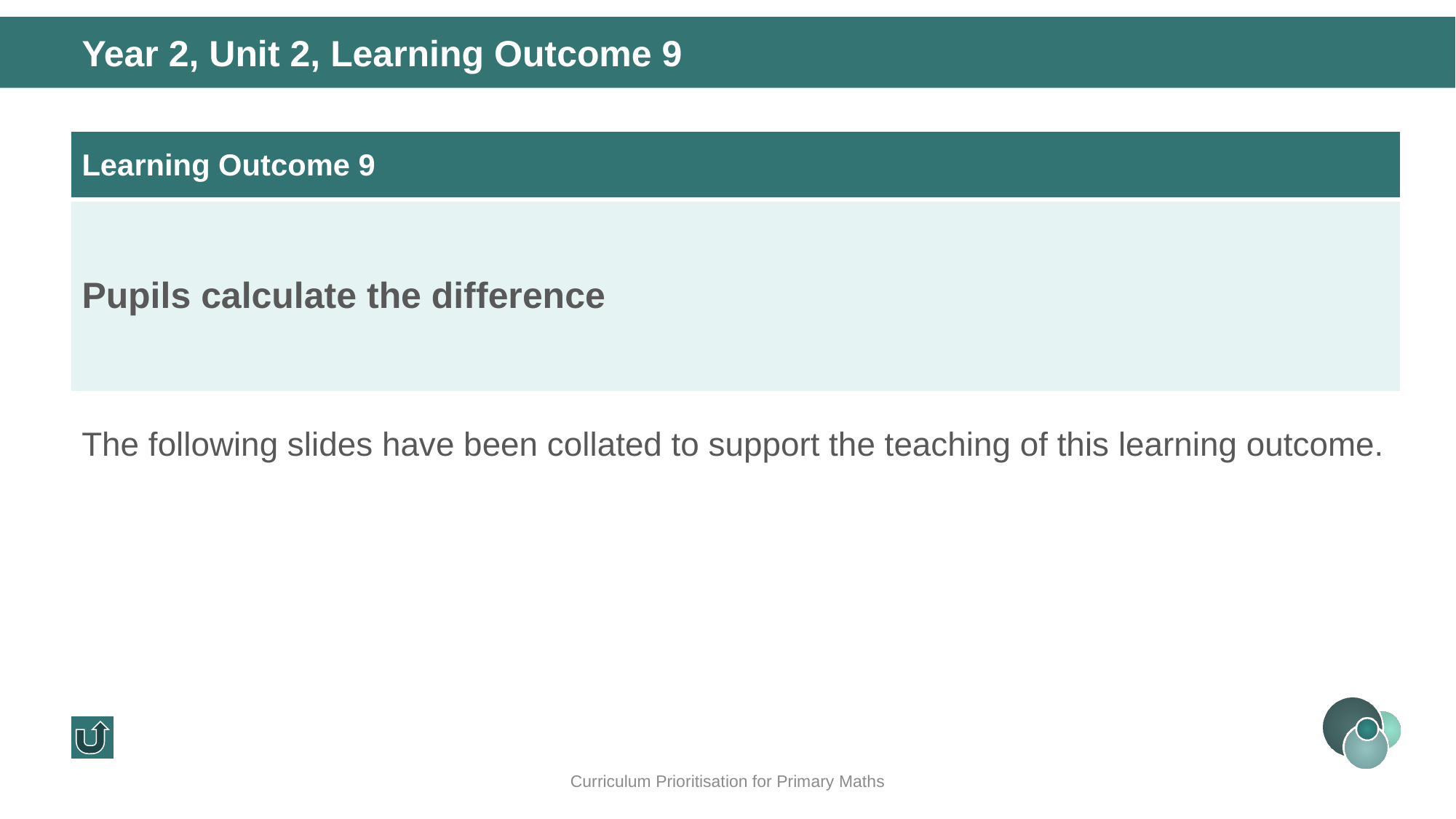

Year 2, Unit 2, Learning Outcome 9
| Learning Outcome 9 |
| --- |
| Pupils calculate the difference |
The following slides have been collated to support the teaching of this learning outcome.

Curriculum Prioritisation for Primary Maths